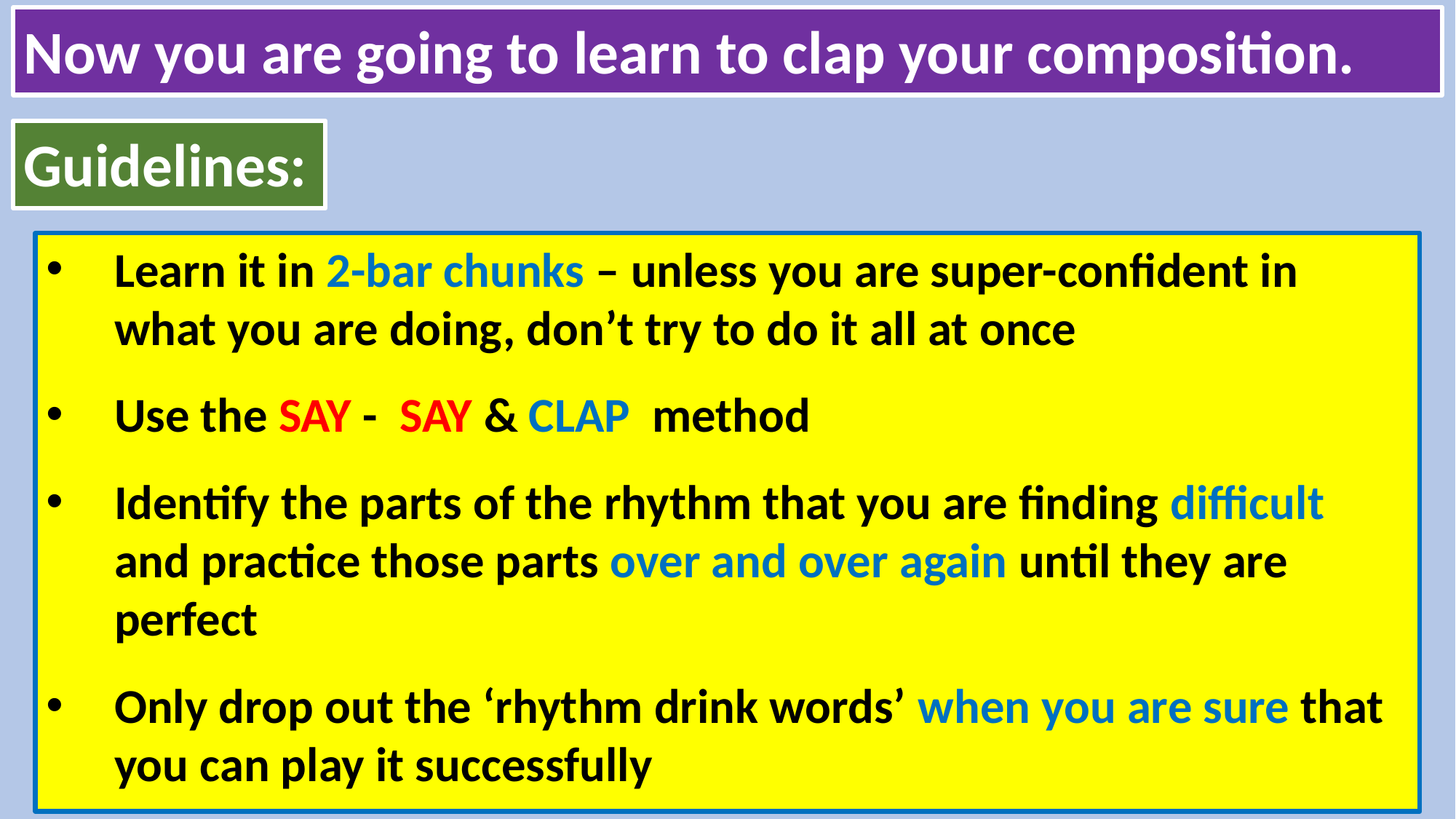

Now you are going to learn to clap your composition.
Guidelines:
Learn it in 2-bar chunks – unless you are super-confident in what you are doing, don’t try to do it all at once

Use the SAY -  SAY & CLAP  method

Identify the parts of the rhythm that you are finding difficult and practice those parts over and over again until they are perfect

Only drop out the ‘rhythm drink words’ when you are sure that you can play it successfully